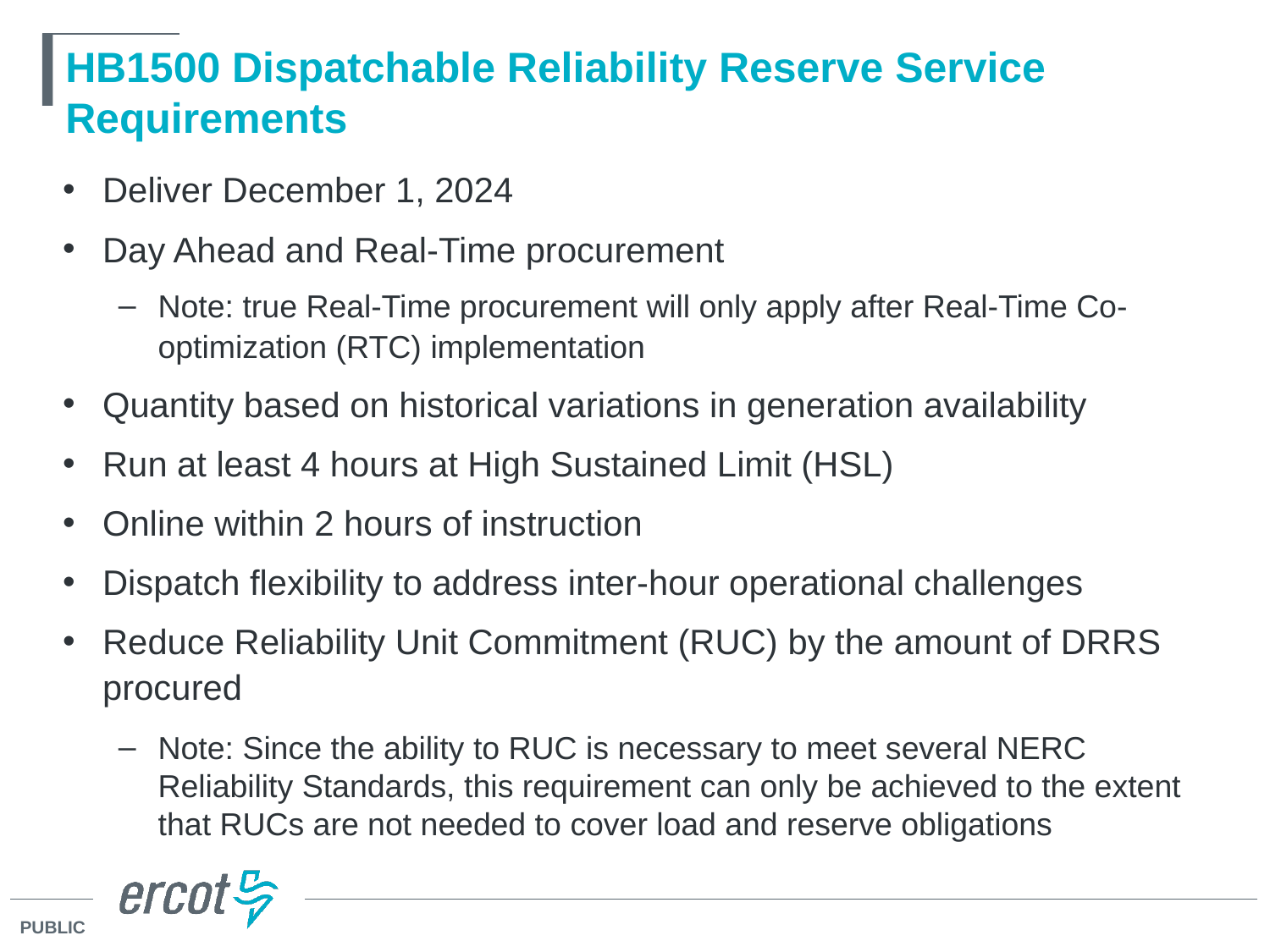

# HB1500 Dispatchable Reliability Reserve Service Requirements
Deliver December 1, 2024
Day Ahead and Real-Time procurement
Note: true Real-Time procurement will only apply after Real-Time Co-optimization (RTC) implementation
Quantity based on historical variations in generation availability
Run at least 4 hours at High Sustained Limit (HSL)
Online within 2 hours of instruction
Dispatch flexibility to address inter-hour operational challenges
Reduce Reliability Unit Commitment (RUC) by the amount of DRRS procured
Note: Since the ability to RUC is necessary to meet several NERC Reliability Standards, this requirement can only be achieved to the extent that RUCs are not needed to cover load and reserve obligations